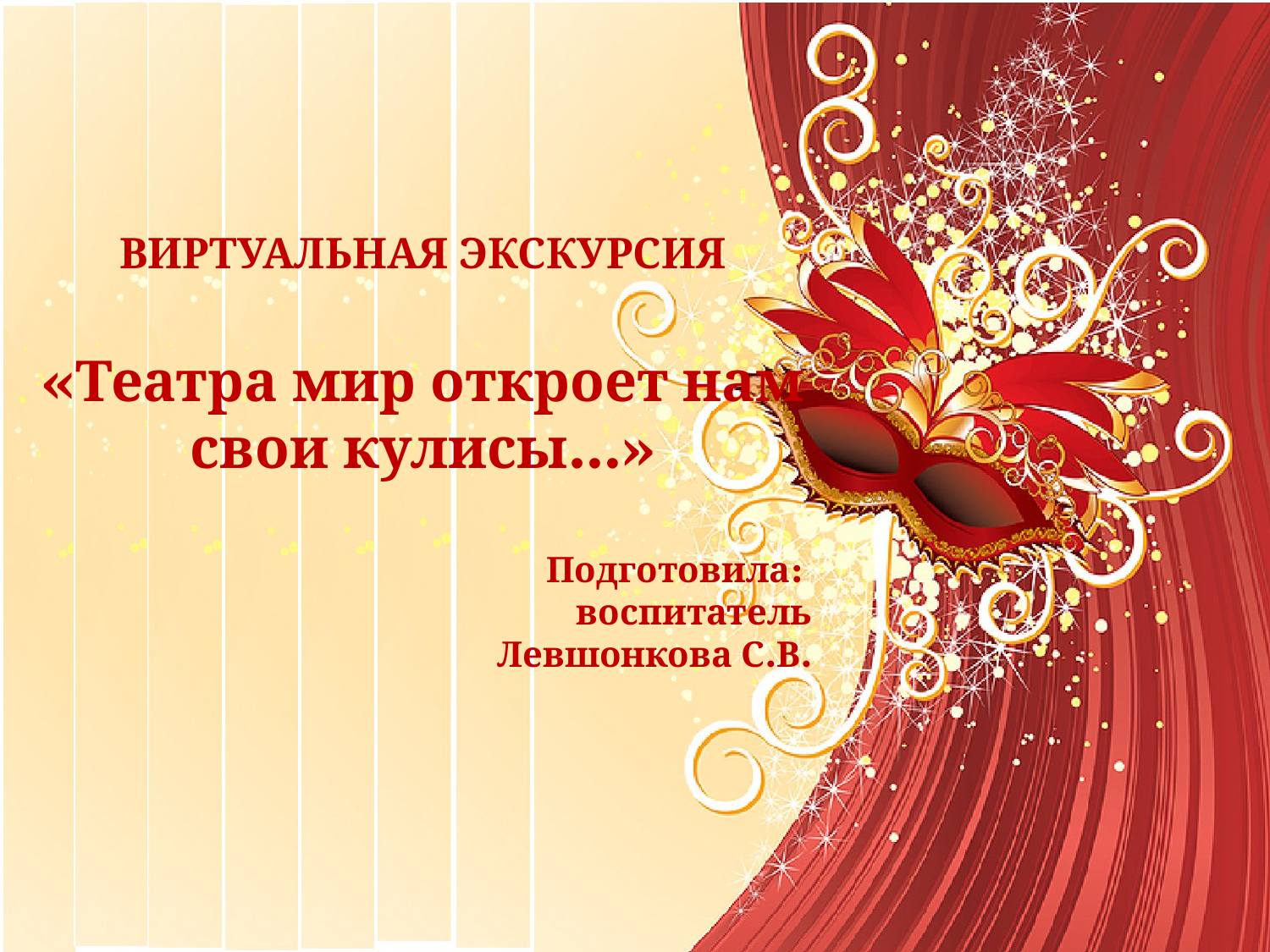

ВИРТУАЛЬНАЯ ЭКСКУРСИЯ

«Театра мир откроет нам свои кулисы…»

Подготовила:
воспитатель
Левшонкова С.В.